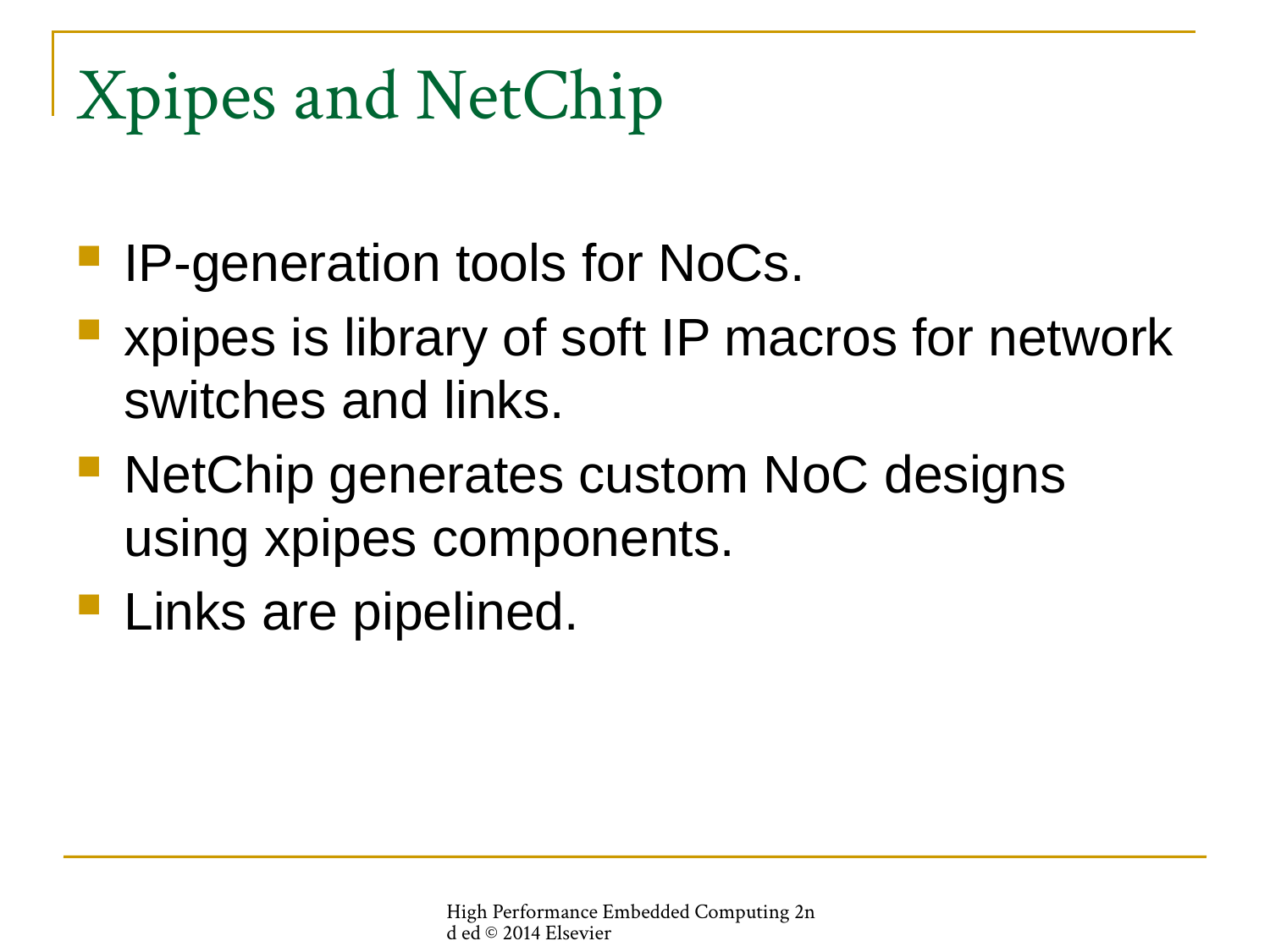

# Xpipes and NetChip
IP-generation tools for NoCs.
xpipes is library of soft IP macros for network switches and links.
NetChip generates custom NoC designs using xpipes components.
Links are pipelined.
High Performance Embedded Computing 2nd ed © 2014 Elsevier